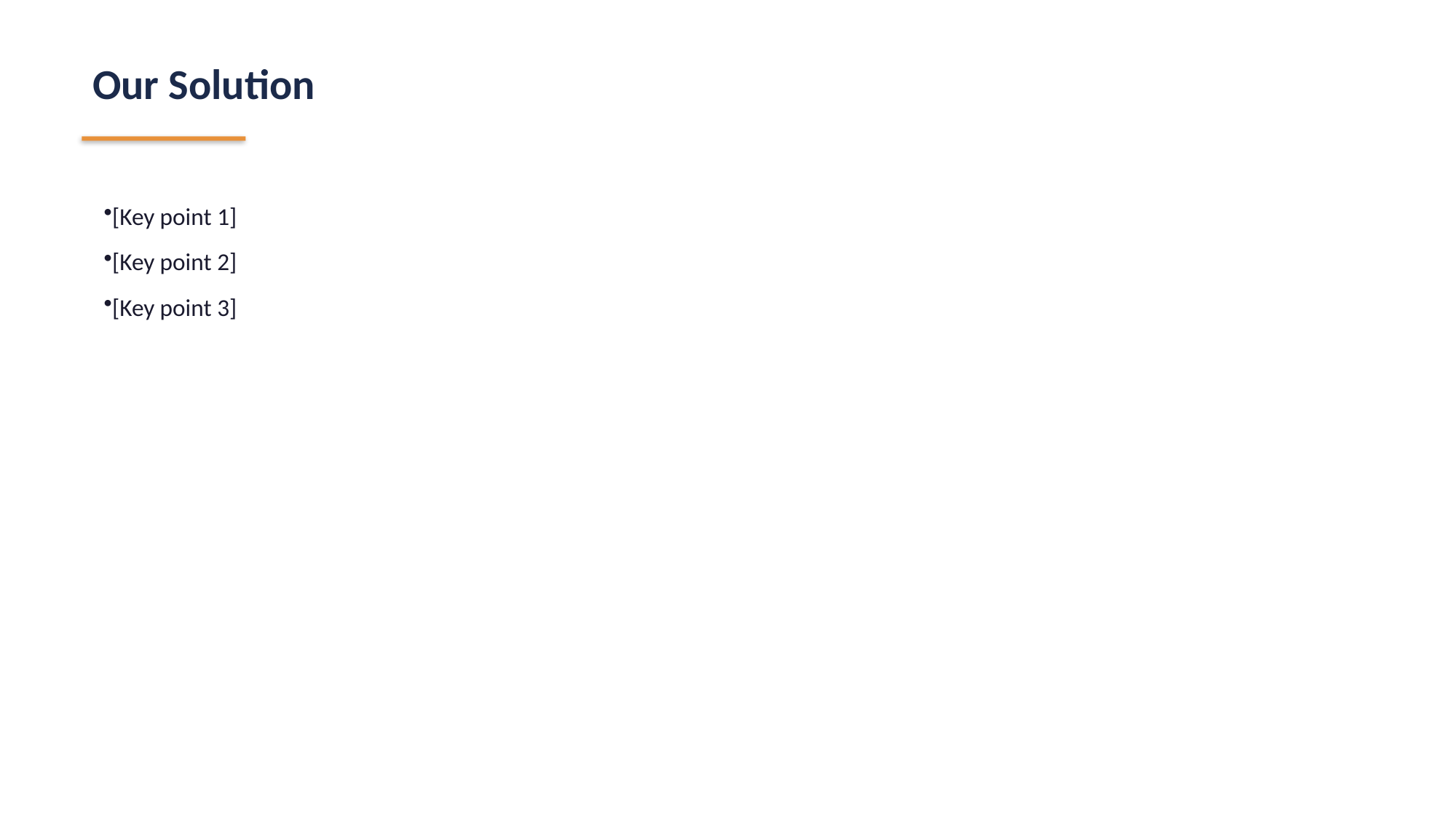

Our Solution

[Key point 1]
[Key point 2]
[Key point 3]